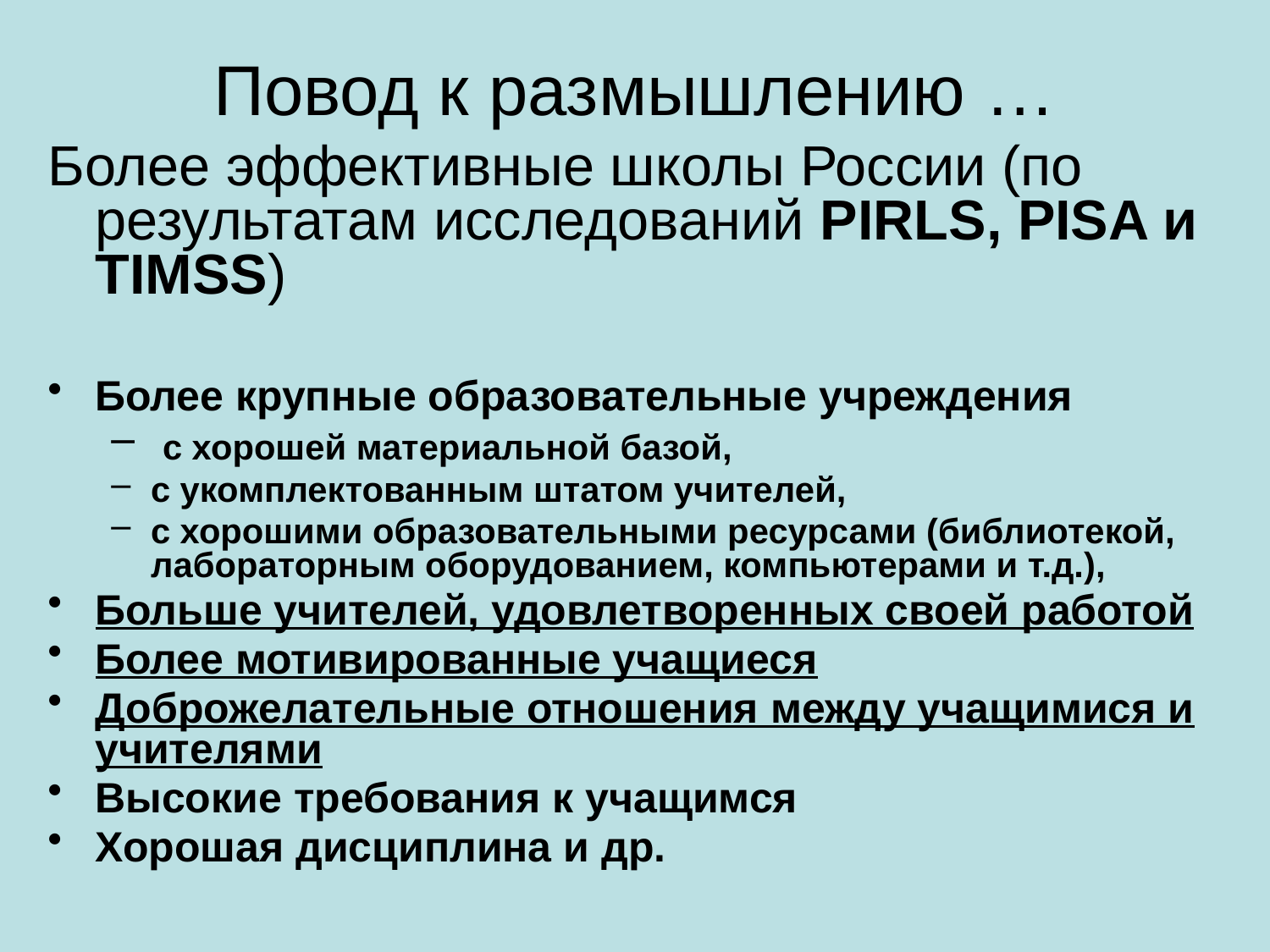

# Повод к размышлению …
Более эффективные школы России (по результатам исследований PIRLS, PISA и TIMSS)

Более крупные образовательные учреждения
 с хорошей материальной базой,
c укомплектованным штатом учителей,
c хорошими образовательными ресурсами (библиотекой, лабораторным оборудованием, компьютерами и т.д.),
Больше учителей, удовлетворенных своей работой
Более мотивированные учащиеся
Доброжелательные отношения между учащимися и учителями
Высокие требования к учащимся
Хорошая дисциплина и др.